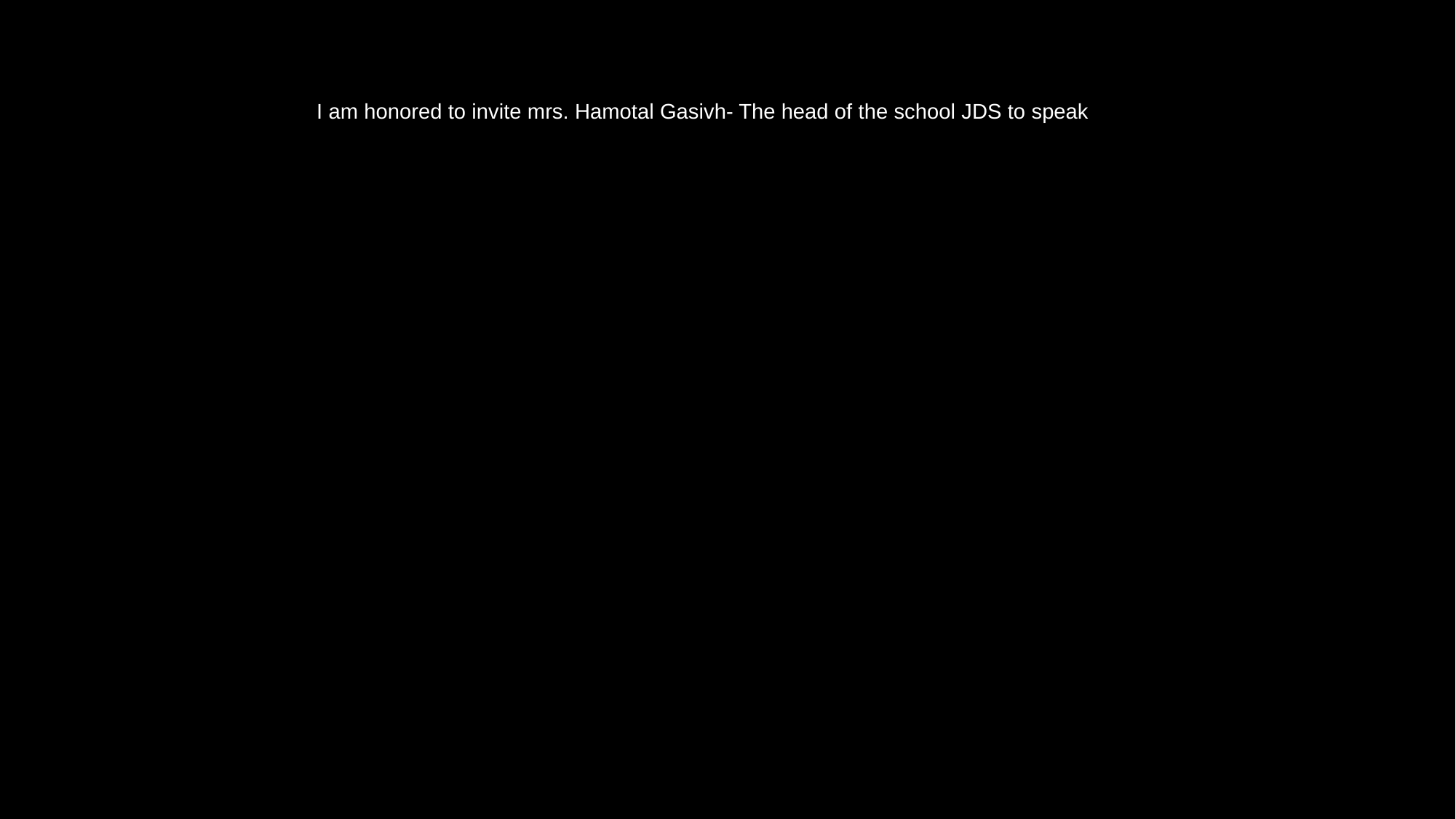

I am honored to invite mrs. Hamotal Gasivh- The head of the school JDS to speak